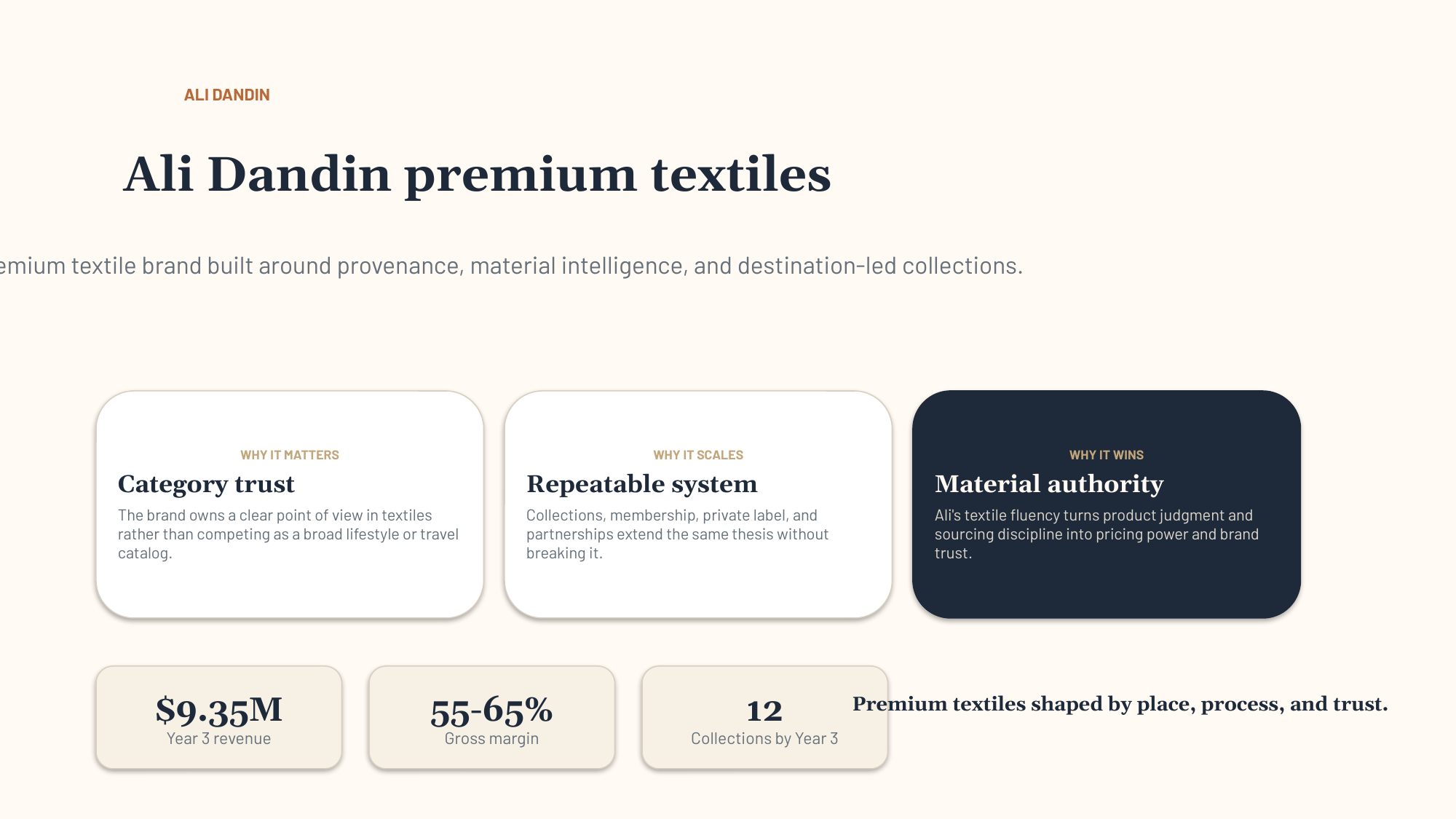

ALI DANDIN
Ali Dandin premium textiles
A premium textile brand built around provenance, material intelligence, and destination-led collections.
WHY IT MATTERS
Category trust
The brand owns a clear point of view in textiles rather than competing as a broad lifestyle or travel catalog.
WHY IT SCALES
Repeatable system
Collections, membership, private label, and partnerships extend the same thesis without breaking it.
WHY IT WINS
Material authority
Ali's textile fluency turns product judgment and sourcing discipline into pricing power and brand trust.
$9.35M
Year 3 revenue
55-65%
Gross margin
12
Collections by Year 3
Premium textiles shaped by place, process, and trust.